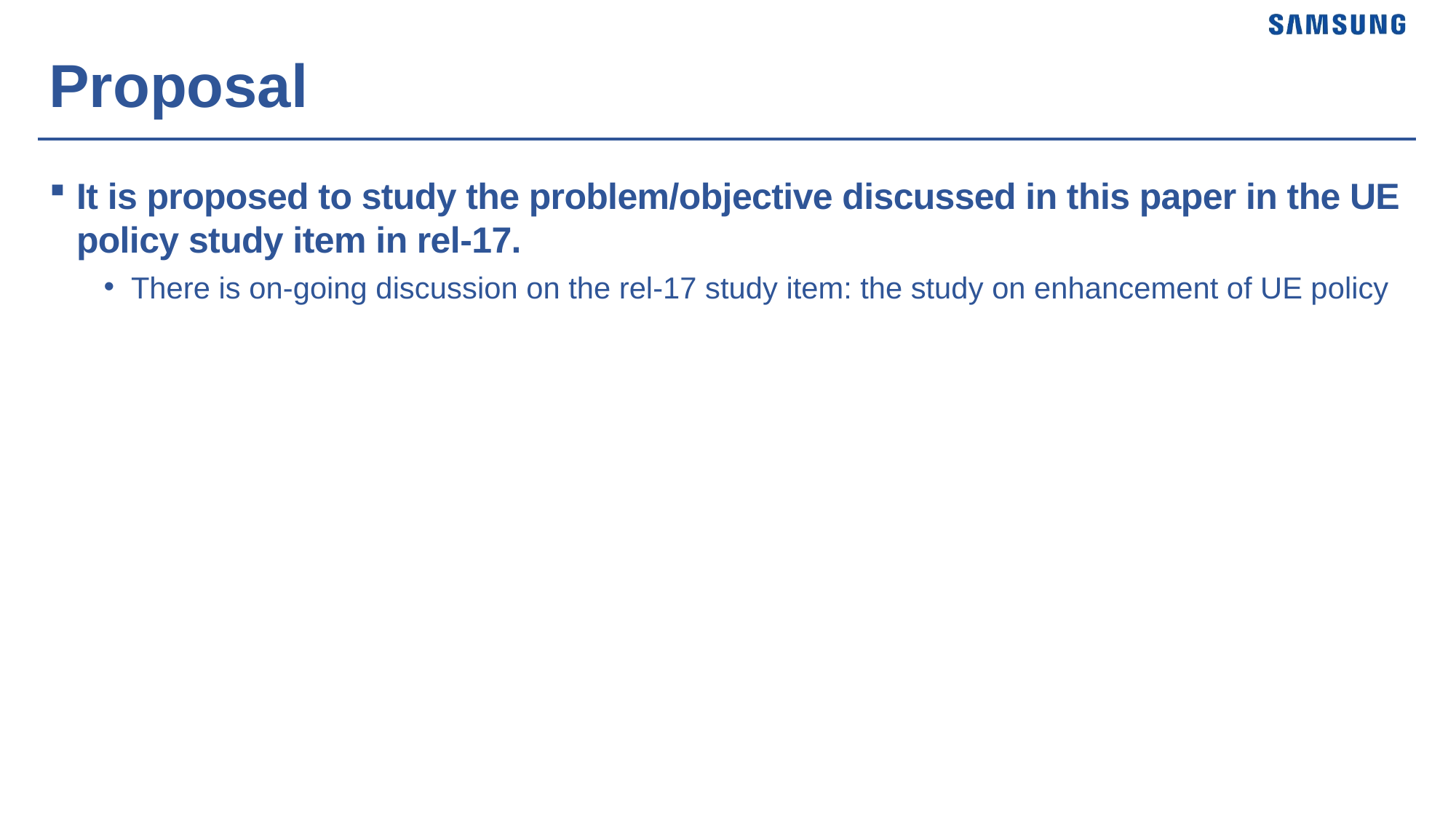

# Proposal
It is proposed to study the problem/objective discussed in this paper in the UE policy study item in rel-17.
There is on-going discussion on the rel-17 study item: the study on enhancement of UE policy